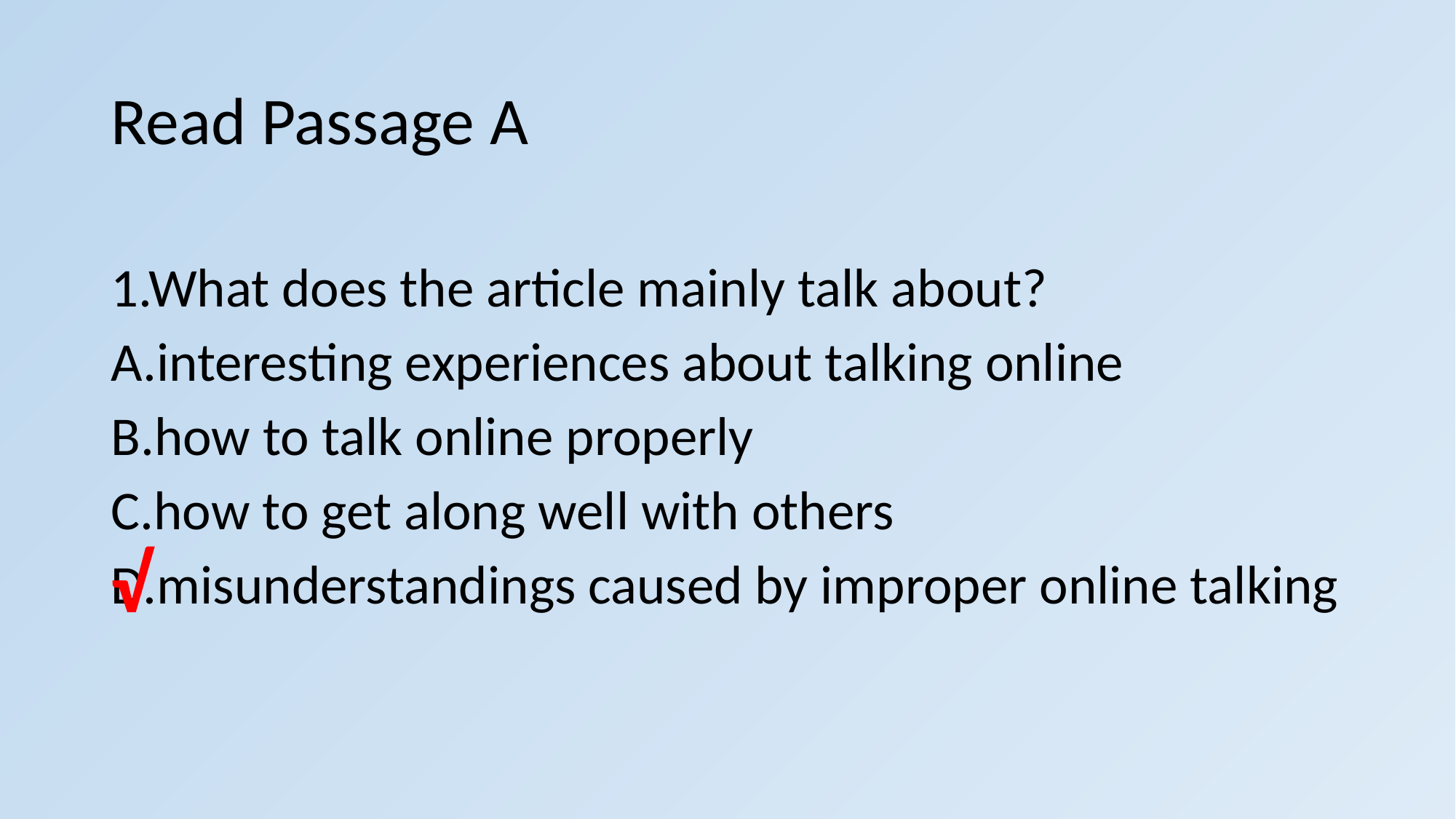

# Read Passage A
1.What does the article mainly talk about?
A.interesting experiences about talking online
B.how to talk online properly
C.how to get along well with others
D.misunderstandings caused by improper online talking

√